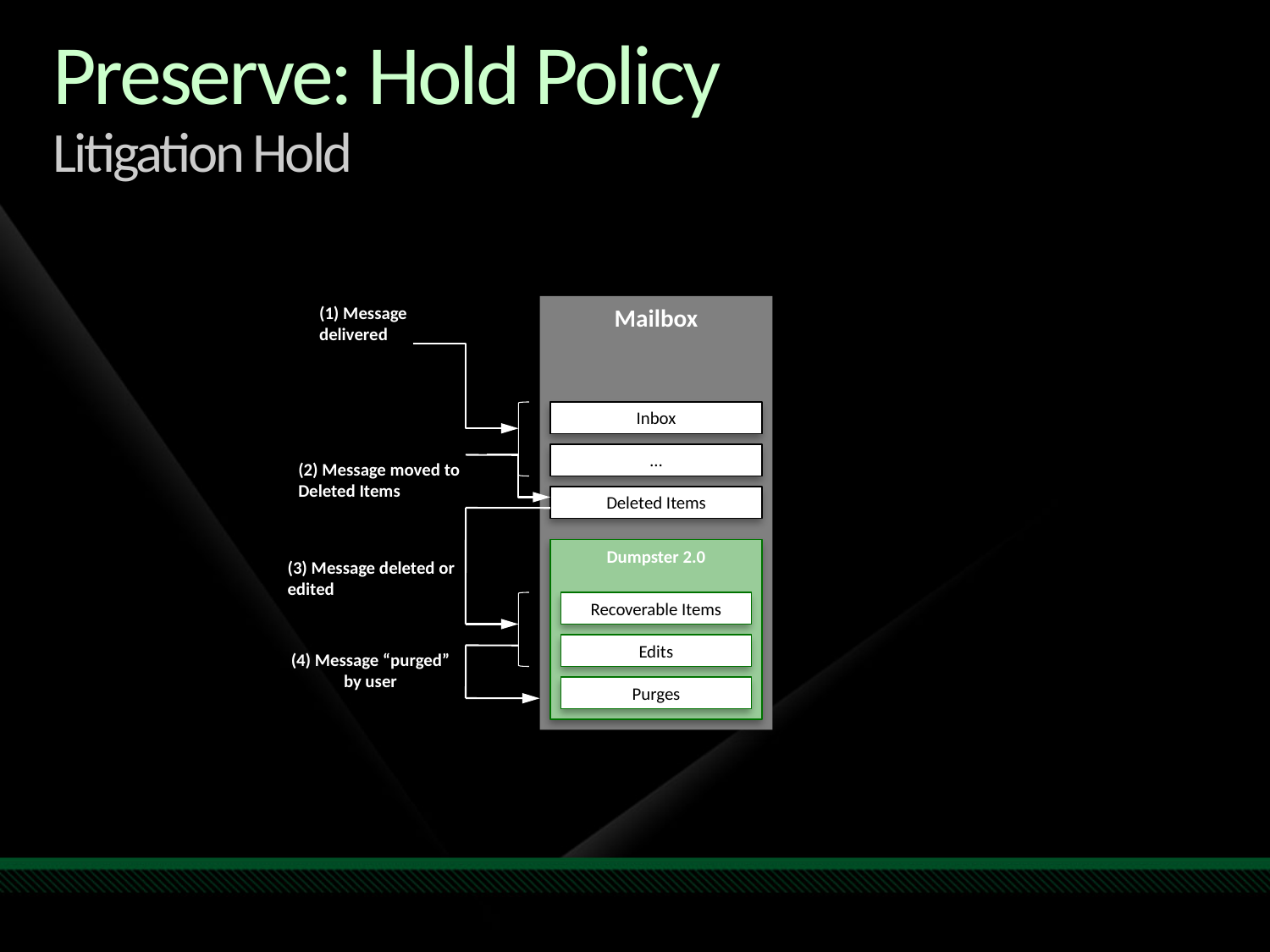

# Preserve: Hold Policy Litigation Hold
(1) Message delivered
Mailbox
 1-2 yrs of E-mail
 Size 2-10GB
 Online and Offline

Inbox
…
(2) Message moved to Deleted Items
Deleted Items
Dumpster 2.0
(3) Message deleted or edited

Recoverable Items
Edits
(4) Message “purged” by user
Purges